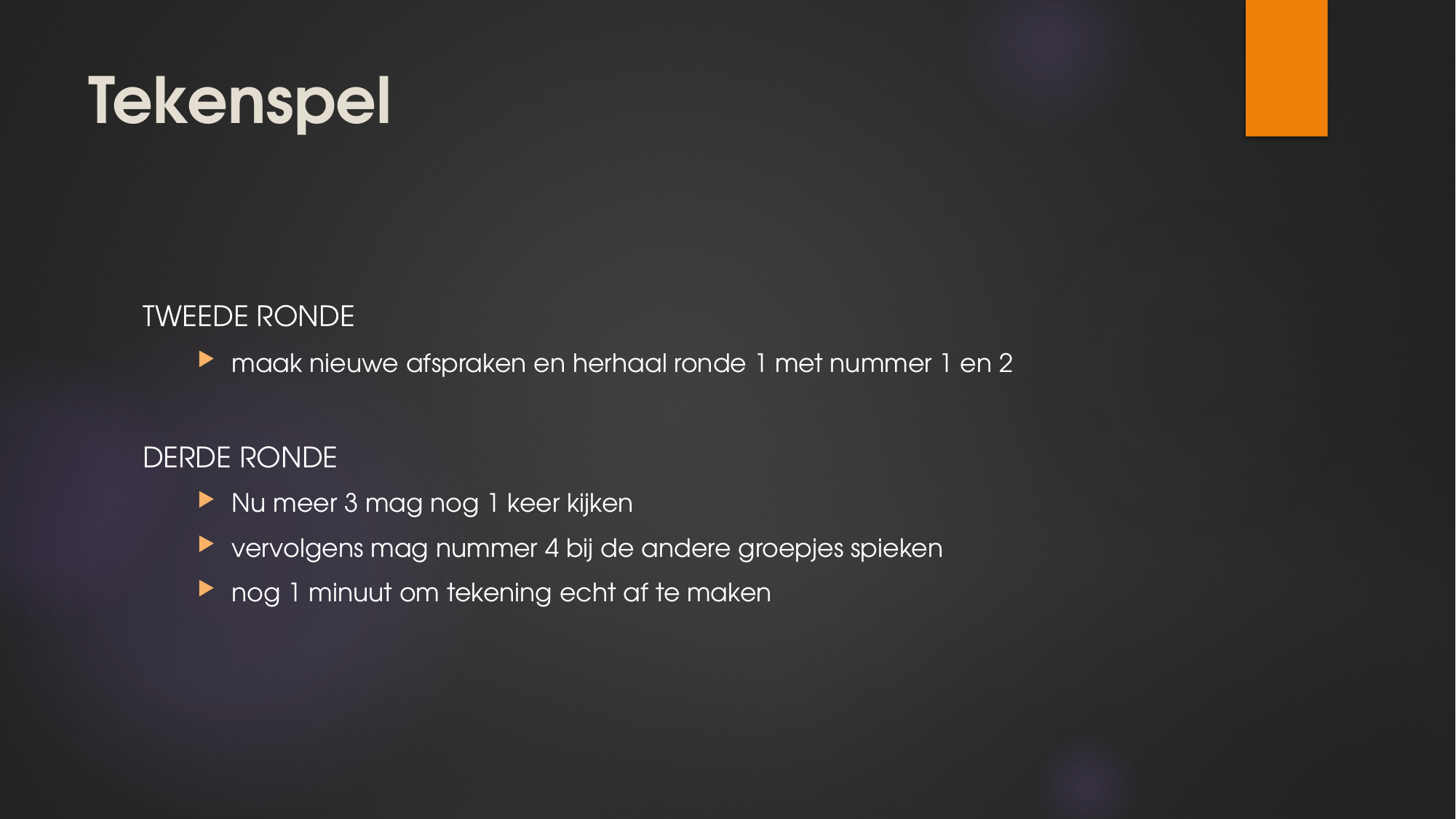

# Tekenspel

TWEEDE RONDE
maak nieuwe afspraken en herhaal ronde 1 met nummer 1 en 2

DERDE RONDE
Nu meer 3 mag nog 1 keer kijken
vervolgens mag nummer 4 bij de andere groepjes spieken
nog 1 minuut om tekening echt af te maken